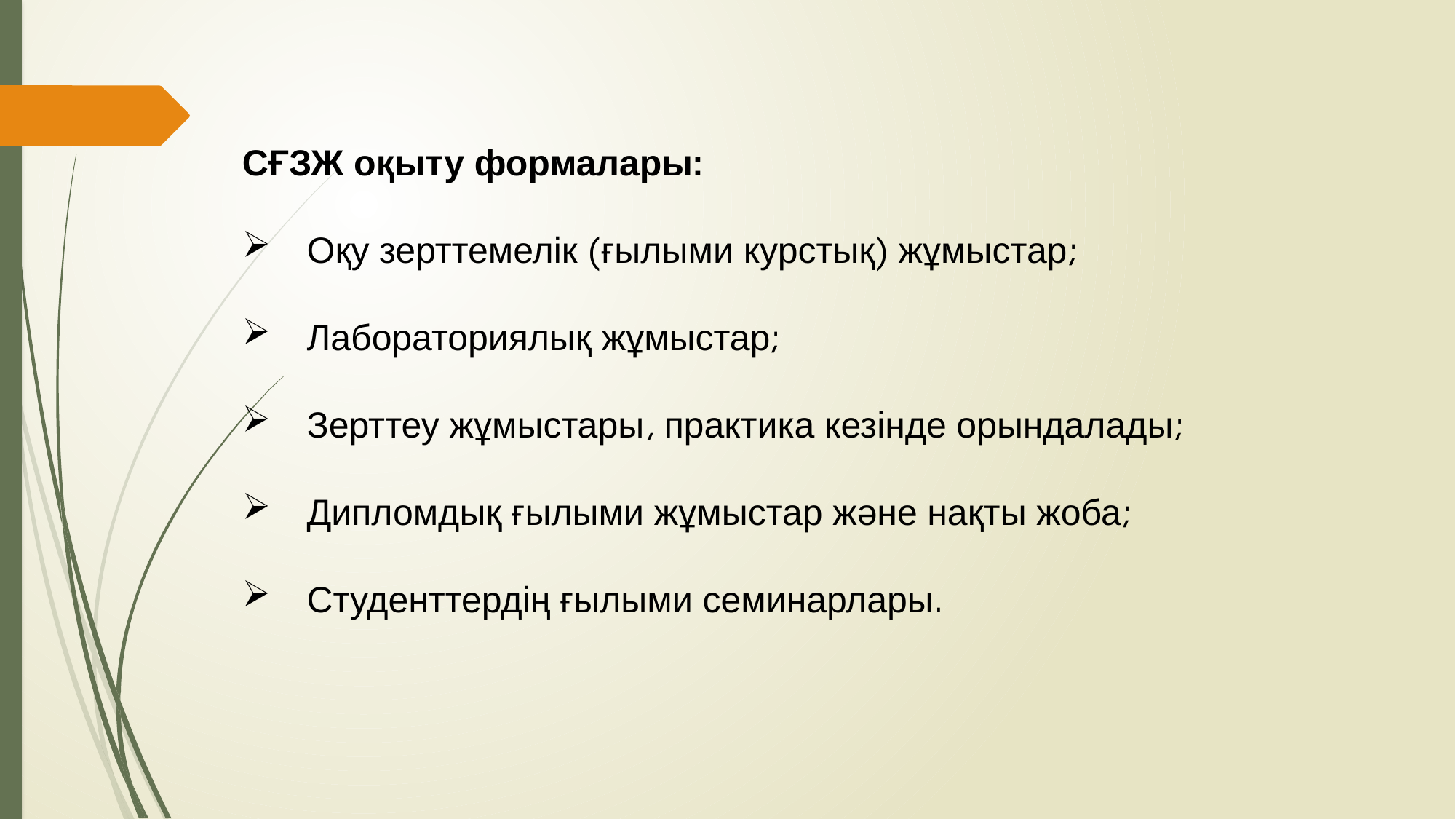

СҒЗЖ оқыту формалары:

 Оқу зерттемелік (ғылыми курстық) жұмыстар;

 Лабораториялық жұмыстар;

 Зерттеу жұмыстары, практика кезінде орындалады;

 Дипломдық ғылыми жұмыстар және нақты жоба;

 Студенттердің ғылыми семинарлары.